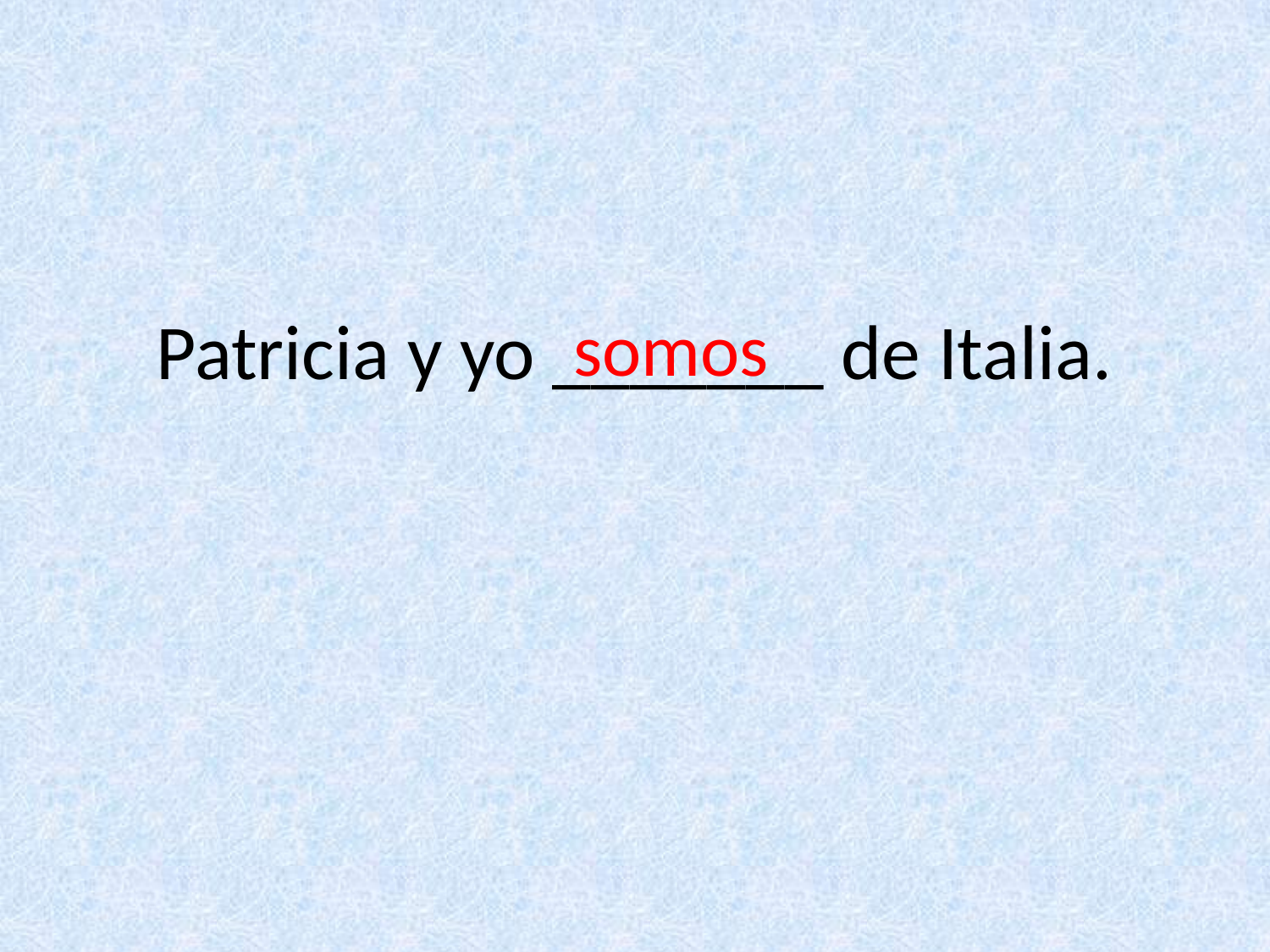

Patricia y yo _______ de Italia.
somos